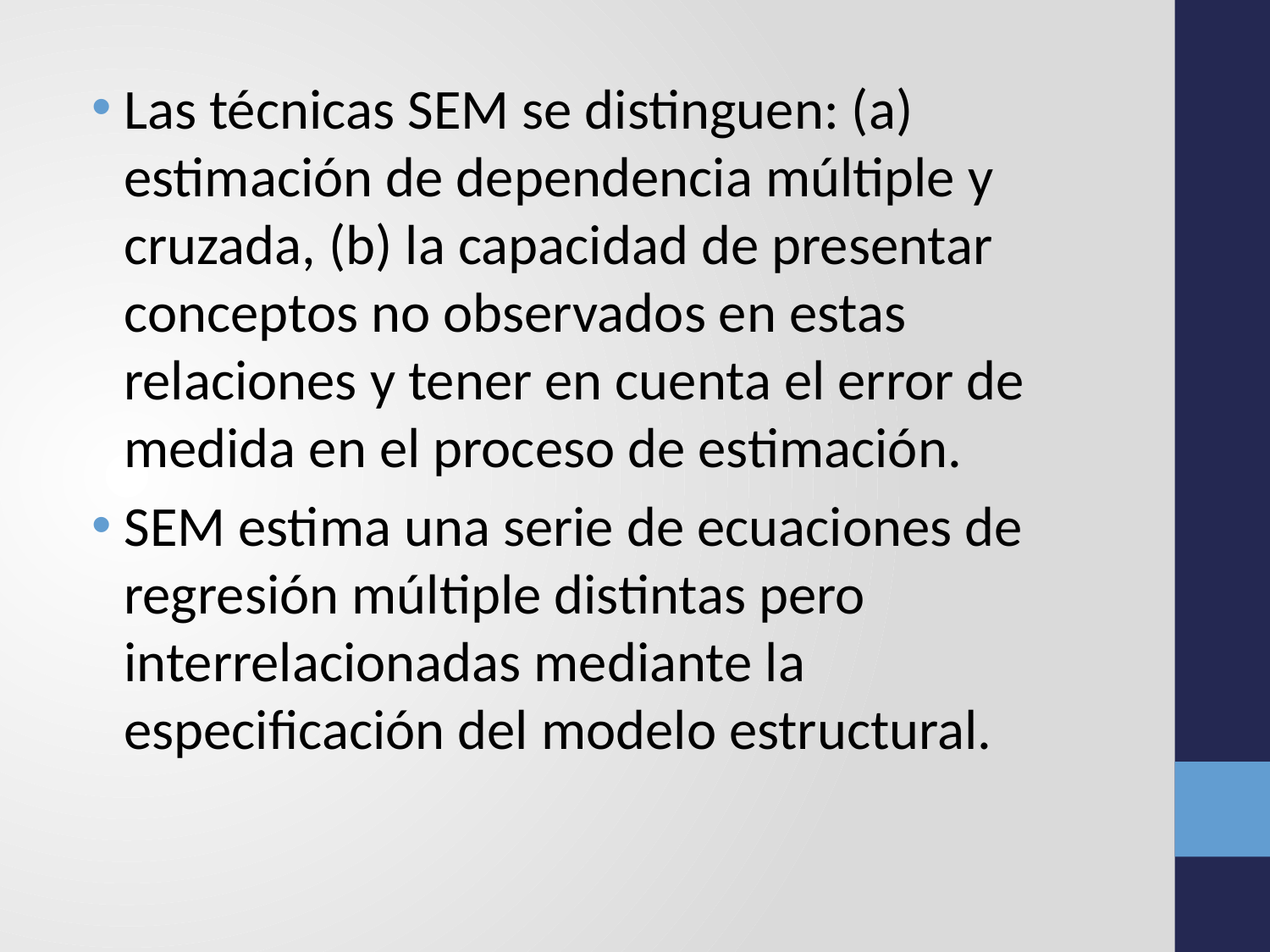

Las técnicas SEM se distinguen: (a) estimación de dependencia múltiple y cruzada, (b) la capacidad de presentar conceptos no observados en estas relaciones y tener en cuenta el error de medida en el proceso de estimación.
SEM estima una serie de ecuaciones de regresión múltiple distintas pero interrelacionadas mediante la especificación del modelo estructural.